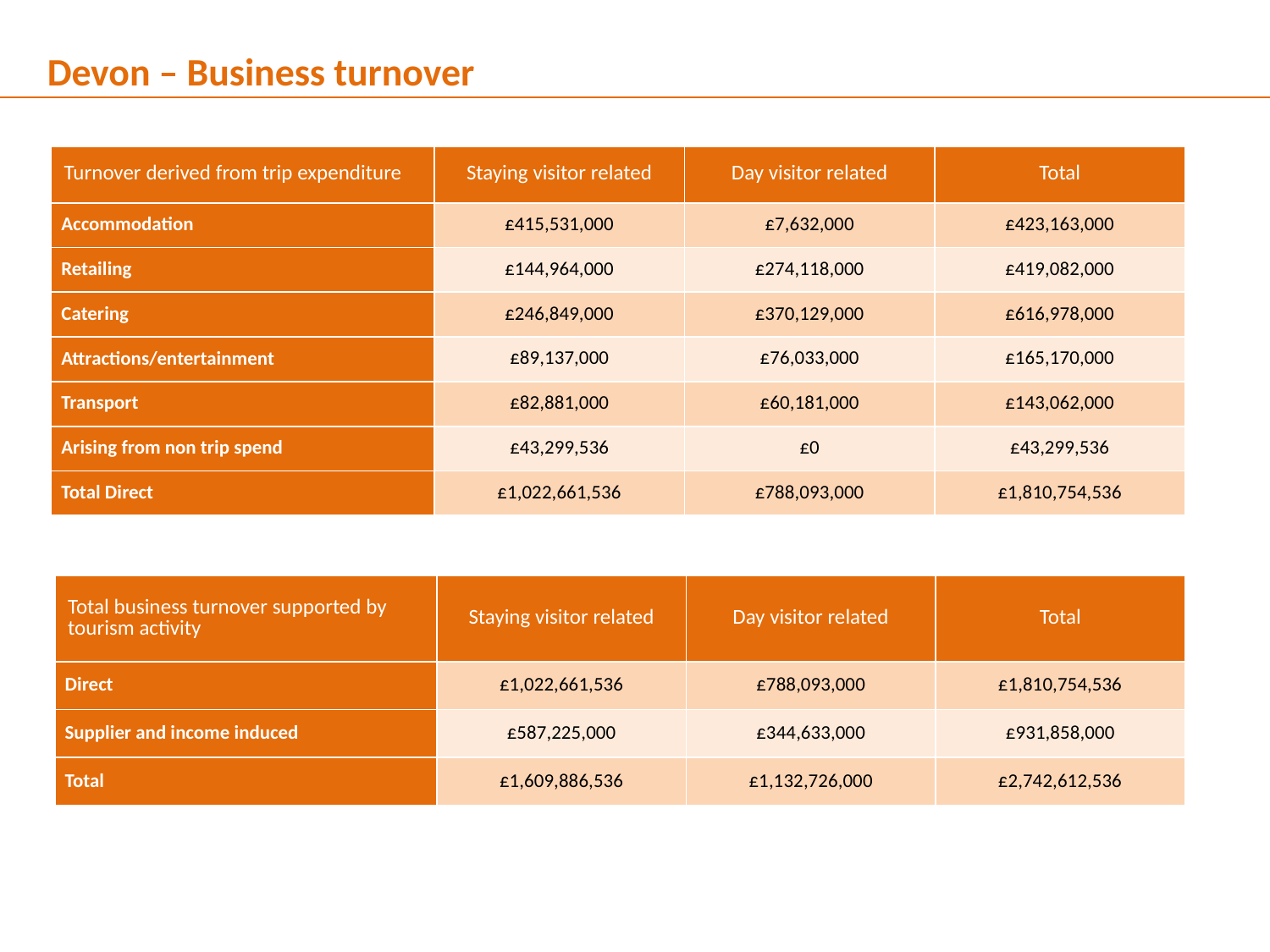

Devon – Business turnover

| Turnover derived from trip expenditure | Staying visitor related | Day visitor related | Total |
| --- | --- | --- | --- |
| Accommodation | £415,531,000 | £7,632,000 | £423,163,000 |
| Retailing | £144,964,000 | £274,118,000 | £419,082,000 |
| Catering | £246,849,000 | £370,129,000 | £616,978,000 |
| Attractions/entertainment | £89,137,000 | £76,033,000 | £165,170,000 |
| Transport | £82,881,000 | £60,181,000 | £143,062,000 |
| Arising from non trip spend | £43,299,536 | £0 | £43,299,536 |
| Total Direct | £1,022,661,536 | £788,093,000 | £1,810,754,536 |
| Total business turnover supported by tourism activity | Staying visitor related | Day visitor related | Total |
| --- | --- | --- | --- |
| Direct | £1,022,661,536 | £788,093,000 | £1,810,754,536 |
| Supplier and income induced | £587,225,000 | £344,633,000 | £931,858,000 |
| Total | £1,609,886,536 | £1,132,726,000 | £2,742,612,536 |
6